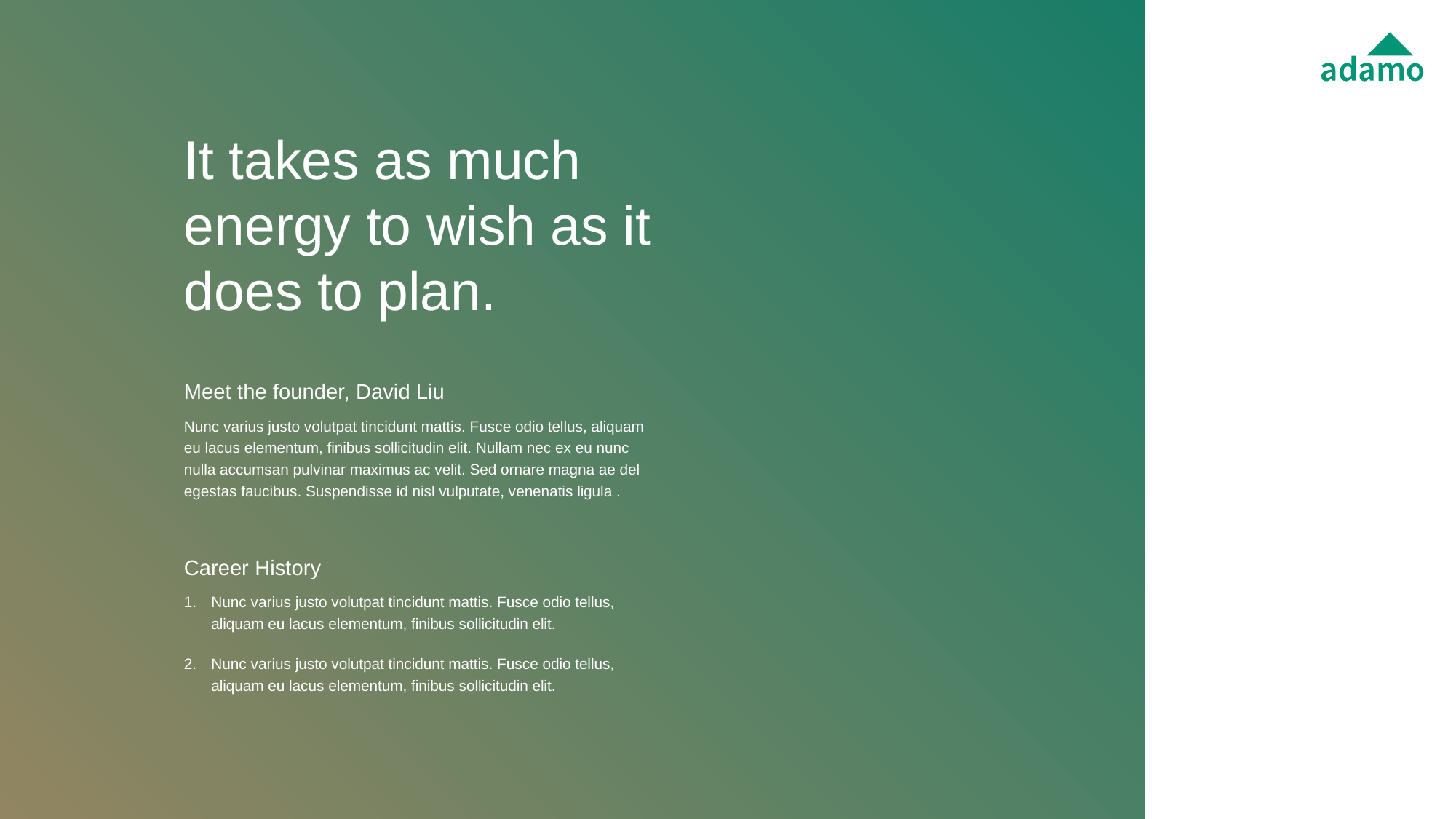

# It takes as much energy to wish as it does to plan.
Meet the founder, David Liu
Nunc varius justo volutpat tincidunt mattis. Fusce odio tellus, aliquam eu lacus elementum, finibus sollicitudin elit. Nullam nec ex eu nunc nulla accumsan pulvinar maximus ac velit. Sed ornare magna ae del egestas faucibus. Suspendisse id nisl vulputate, venenatis ligula .
Career History
Nunc varius justo volutpat tincidunt mattis. Fusce odio tellus, aliquam eu lacus elementum, finibus sollicitudin elit.
Nunc varius justo volutpat tincidunt mattis. Fusce odio tellus, aliquam eu lacus elementum, finibus sollicitudin elit.